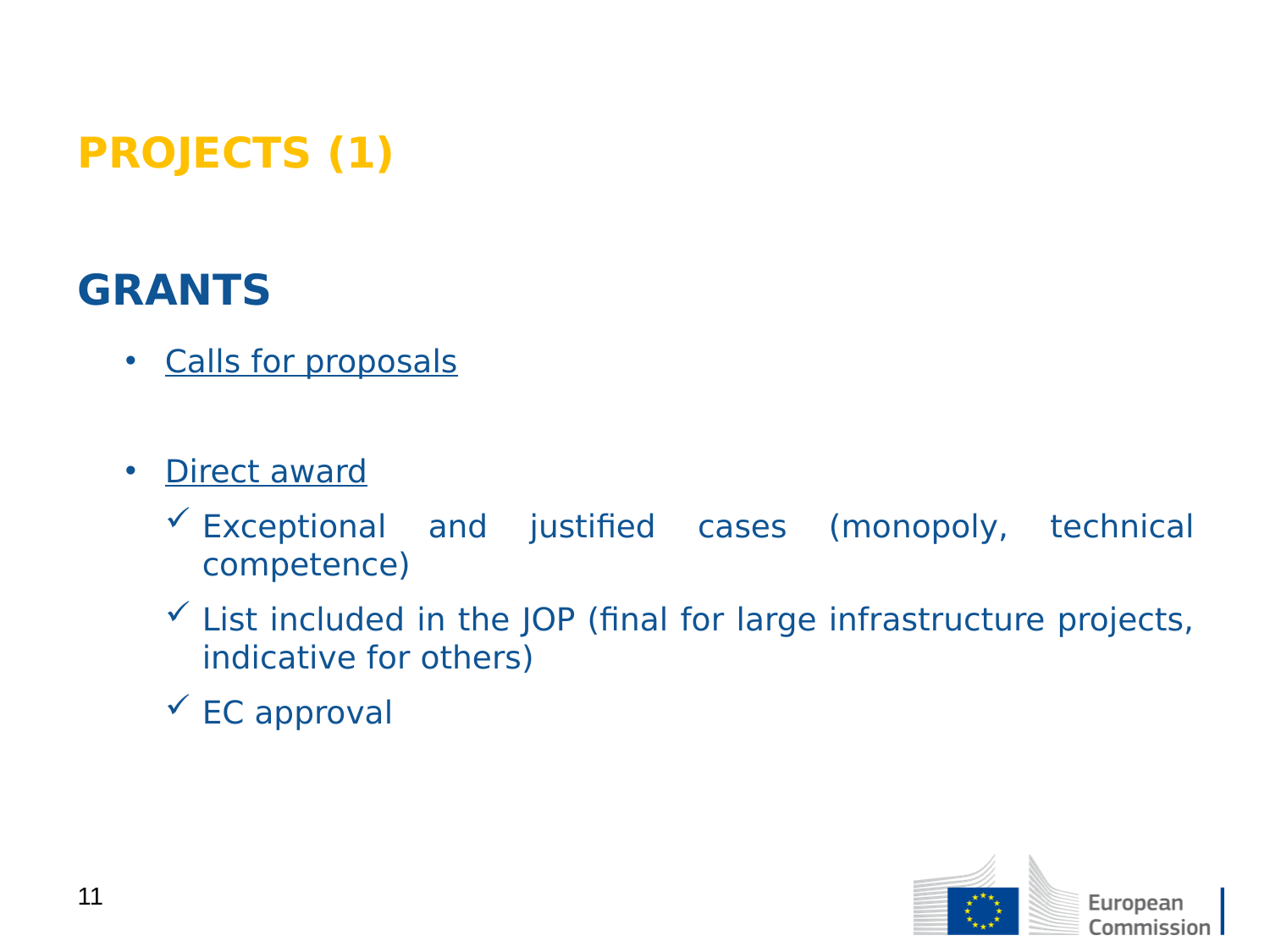

# PROJECTS (1)
GRANTS
Calls for proposals

Direct award
Exceptional and justified cases (monopoly, technical competence)
List included in the JOP (final for large infrastructure projects, indicative for others)
EC approval

11